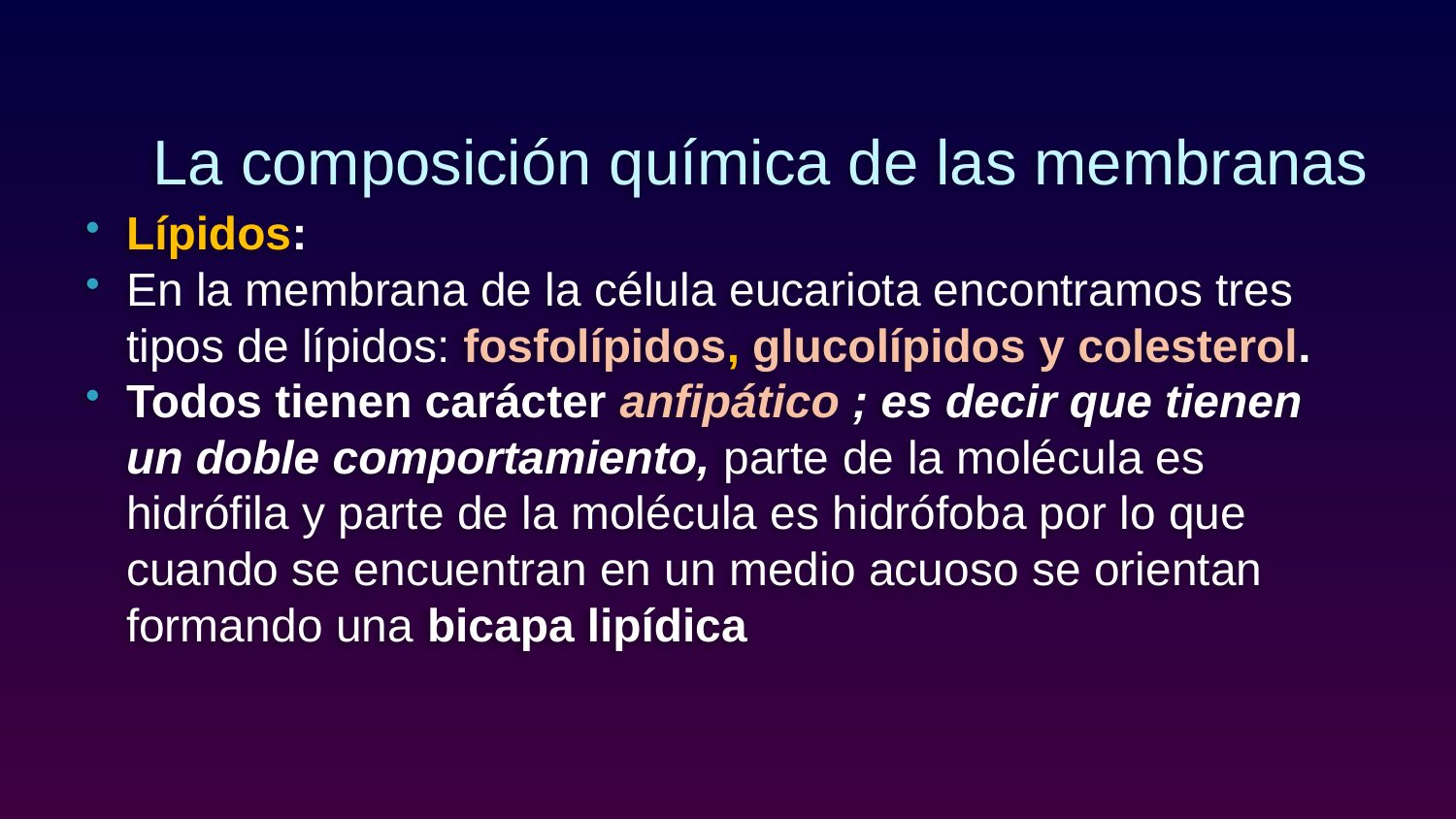

# La composición química de las membranas
Lípidos:
En la membrana de la célula eucariota encontramos tres tipos de lípidos: fosfolípidos, glucolípidos y colesterol.
Todos tienen carácter anfipático ; es decir que tienen un doble comportamiento, parte de la molécula es hidrófila y parte de la molécula es hidrófoba por lo que cuando se encuentran en un medio acuoso se orientan formando una bicapa lipídica